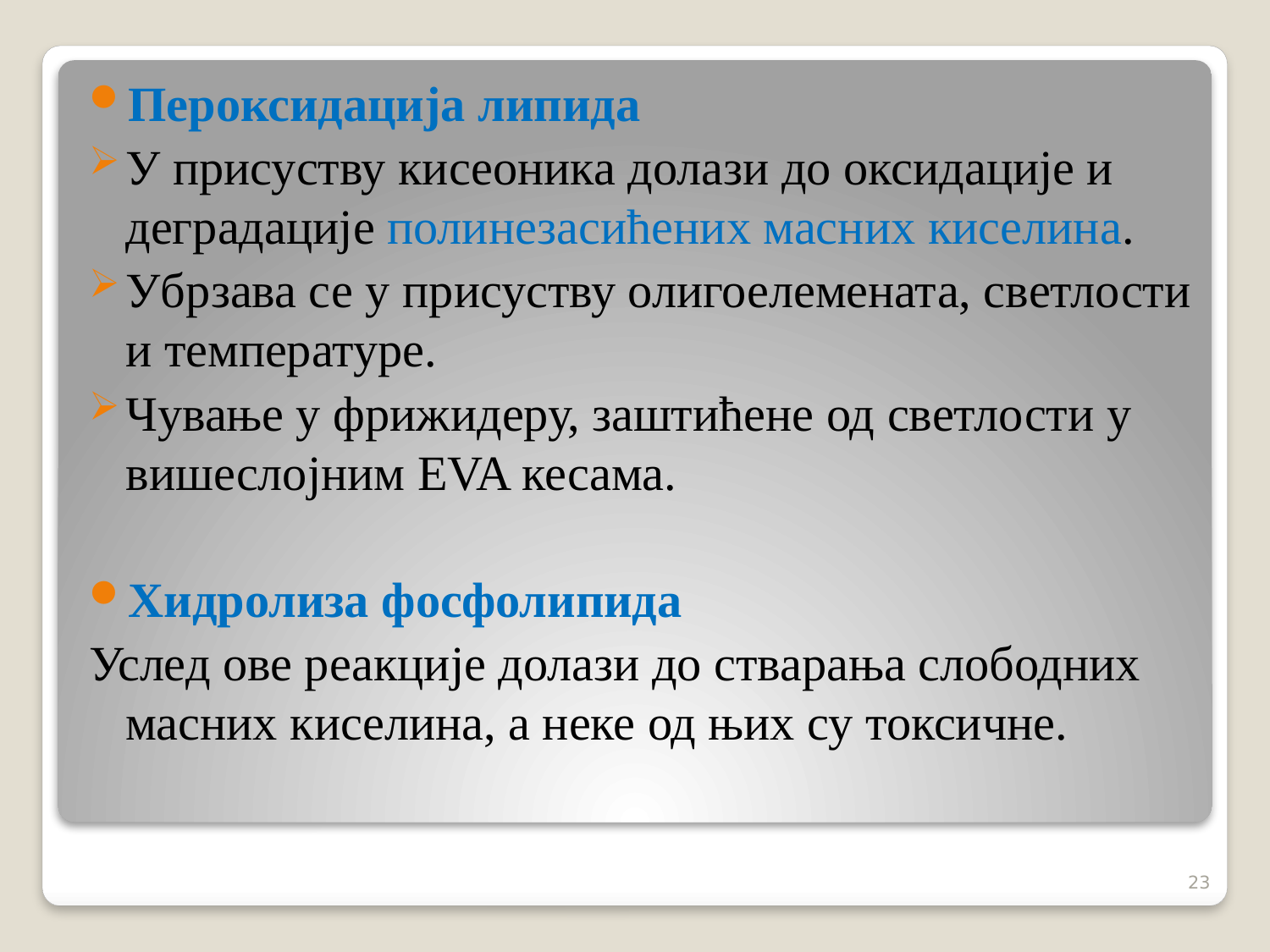

Пероксидација липида
У присуству кисеоника долази до оксидације и деградације полинезасићених масних киселина.
Убрзава се у присуству олигоелемената, светлости и температуре.
Чување у фрижидеру, заштићене од светлости у вишеслојним EVA кесама.

Хидролиза фосфолипида
Услед ове реакције долази до стварања слободних масних киселина, а неке од њих су токсичне.

23